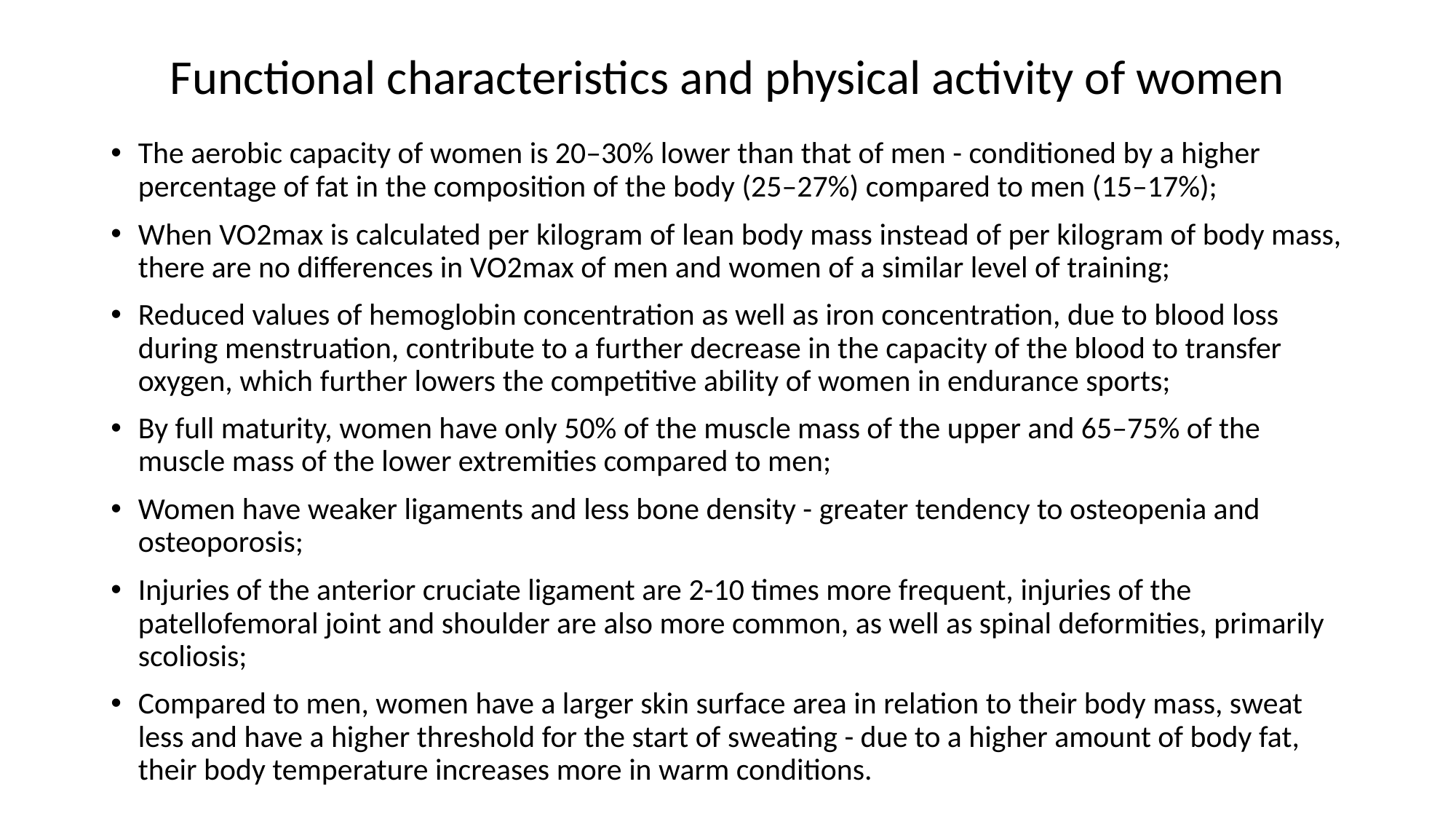

# Functional characteristics and physical activity of women
The aerobic capacity of women is 20–30% lower than that of men - conditioned by a higher percentage of fat in the composition of the body (25–27%) compared to men (15–17%);
When VO2max is calculated per kilogram of lean body mass instead of per kilogram of body mass, there are no differences in VO2max of men and women of a similar level of training;
Reduced values ​​of hemoglobin concentration as well as iron concentration, due to blood loss during menstruation, contribute to a further decrease in the capacity of the blood to transfer oxygen, which further lowers the competitive ability of women in endurance sports;
By full maturity, women have only 50% of the muscle mass of the upper and 65–75% of the muscle mass of the lower extremities compared to men;
Women have weaker ligaments and less bone density - greater tendency to osteopenia and osteoporosis;
Injuries of the anterior cruciate ligament are 2-10 times more frequent, injuries of the patellofemoral joint and shoulder are also more common, as well as spinal deformities, primarily scoliosis;
Compared to men, women have a larger skin surface area in relation to their body mass, sweat less and have a higher threshold for the start of sweating - due to a higher amount of body fat, their body temperature increases more in warm conditions.